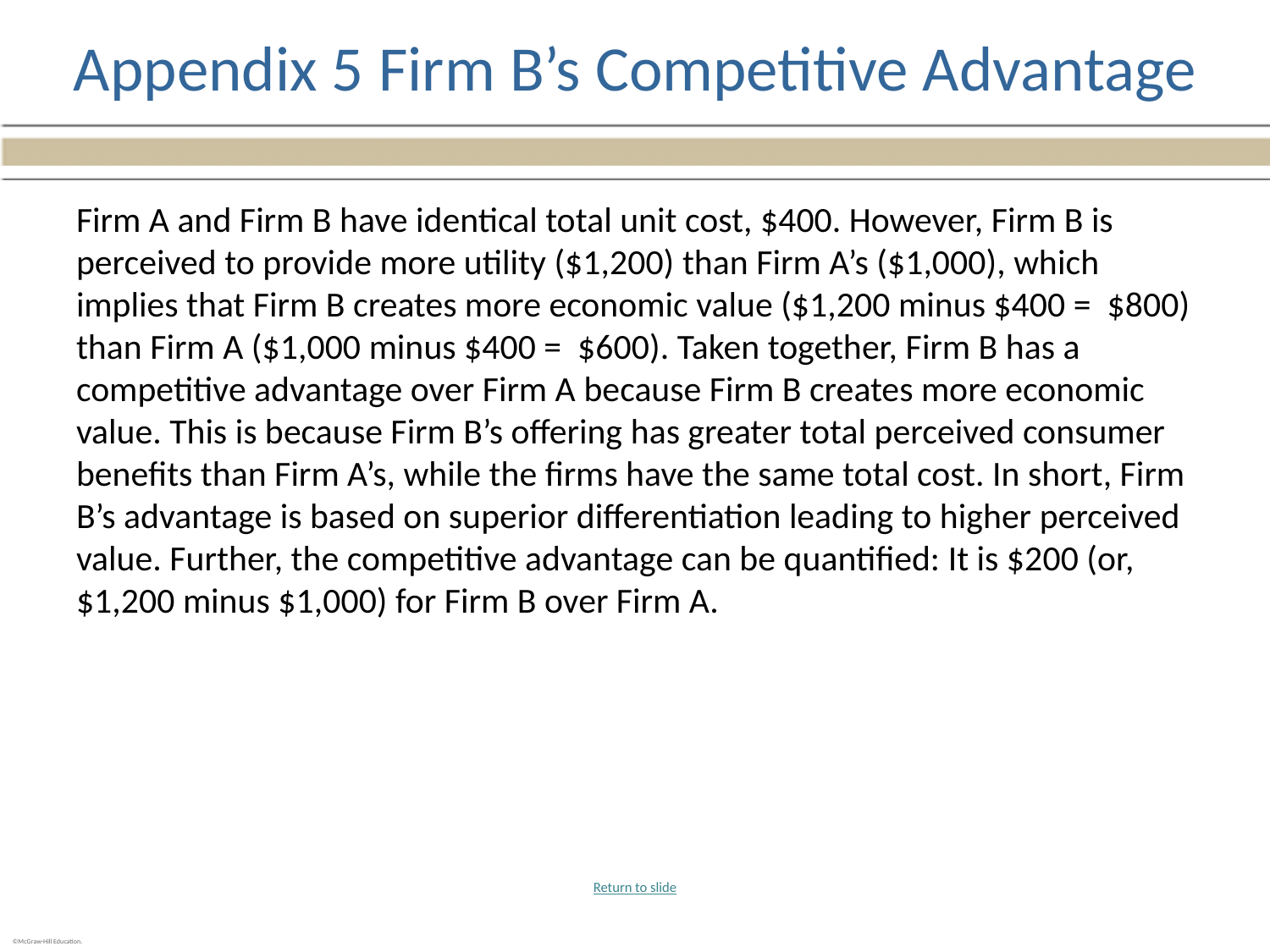

# Appendix 5 Firm B’s Competitive Advantage
Firm A and Firm B have identical total unit cost, $400. However, Firm B is perceived to provide more utility ($1,200) than Firm A’s ($1,000), which implies that Firm B creates more economic value ($1,200 minus $400 =  $800) than Firm A ($1,000 minus $400 =  $600). Taken together, Firm B has a competitive advantage over Firm A because Firm B creates more economic value. This is because Firm B’s offering has greater total perceived consumer benefits than Firm A’s, while the firms have the same total cost. In short, Firm B’s advantage is based on superior differentiation leading to higher perceived value. Further, the competitive advantage can be quantified: It is $200 (or, $1,200 minus $1,000) for Firm B over Firm A.
Return to slide